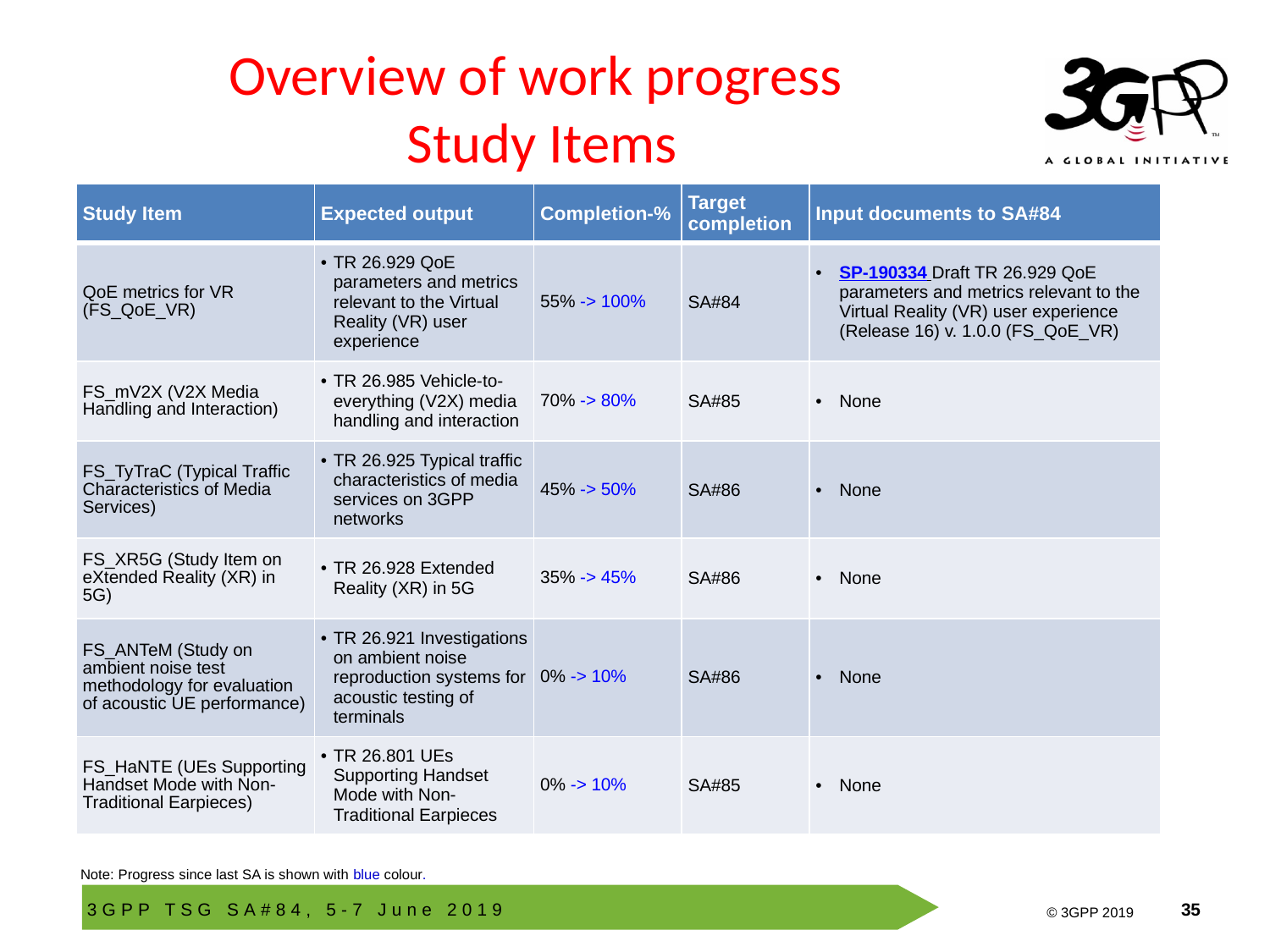

# Overview of work progress Study Items
| Study Item | Expected output | Completion-% | Target completion | Input documents to SA#84 |
| --- | --- | --- | --- | --- |
| QoE metrics for VR (FS\_QoE\_VR) | TR 26.929 QoE parameters and metrics relevant to the Virtual Reality (VR) user experience | 55% -> 100% | SA#84 | SP-190334 Draft TR 26.929 QoE parameters and metrics relevant to the Virtual Reality (VR) user experience (Release 16) v. 1.0.0 (FS\_QoE\_VR) |
| FS\_mV2X (V2X Media Handling and Interaction) | TR 26.985 Vehicle-to-everything (V2X) media handling and interaction | 70% -> 80% | SA#85 | None |
| FS\_TyTraC (Typical Traffic Characteristics of Media Services) | TR 26.925 Typical traffic characteristics of media services on 3GPP networks | 45% -> 50% | SA#86 | None |
| FS\_XR5G (Study Item on eXtended Reality (XR) in 5G) | TR 26.928 Extended Reality (XR) in 5G | 35% -> 45% | SA#86 | None |
| FS\_ANTeM (Study on ambient noise test methodology for evaluation of acoustic UE performance) | TR 26.921 Investigations on ambient noise reproduction systems for acoustic testing of terminals | 0% -> 10% | SA#86 | None |
| FS\_HaNTE (UEs Supporting Handset Mode with Non-Traditional Earpieces) | TR 26.801 UEs Supporting Handset Mode with Non-Traditional Earpieces | 0% -> 10% | SA#85 | None |

Note: Progress since last SA is shown with blue colour.